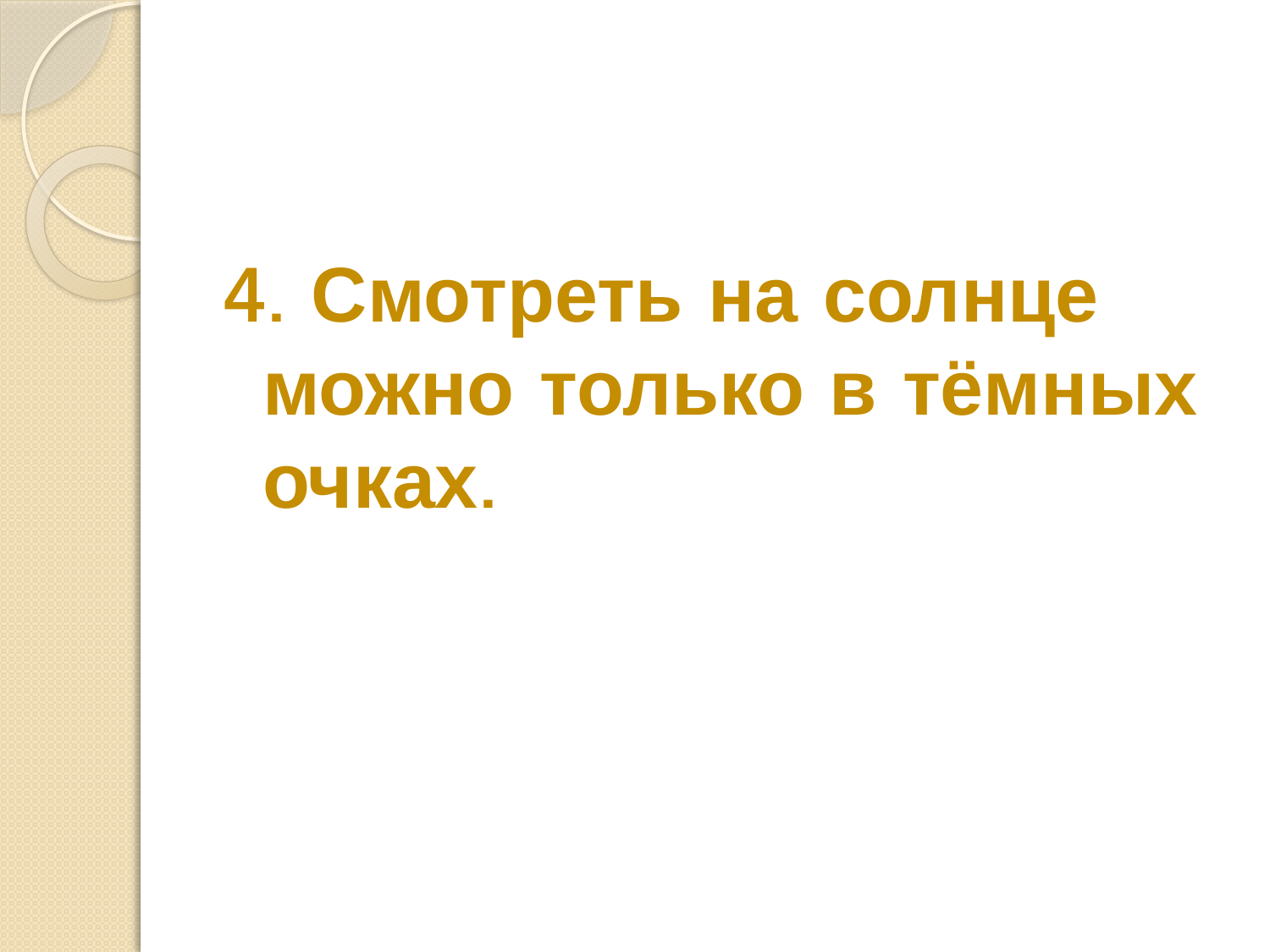

4. Смотреть на солнце можно только в тёмных очках.